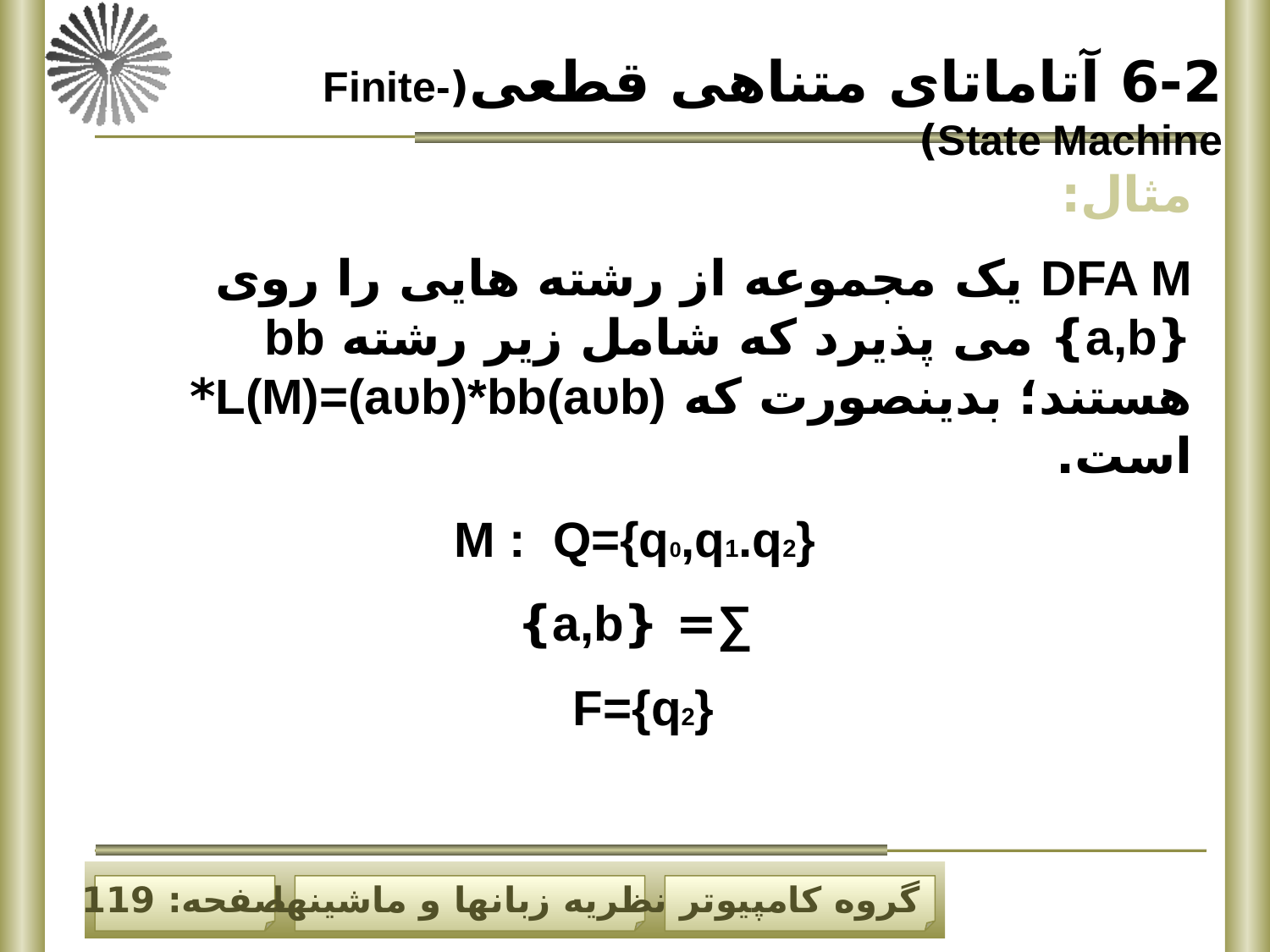

6-2 آتاماتای متناهی قطعی(Finite-State Machine)
مثال:
DFA M یک مجموعه از رشته هایی را روی {a,b} می پذیرد که شامل زیر رشته bb هستند؛ بدینصورت که L(M)=(aυb)*bb(aυb)* است.
M :  Q={q0,q1.q2}
∑= {a,b}
F={q2}